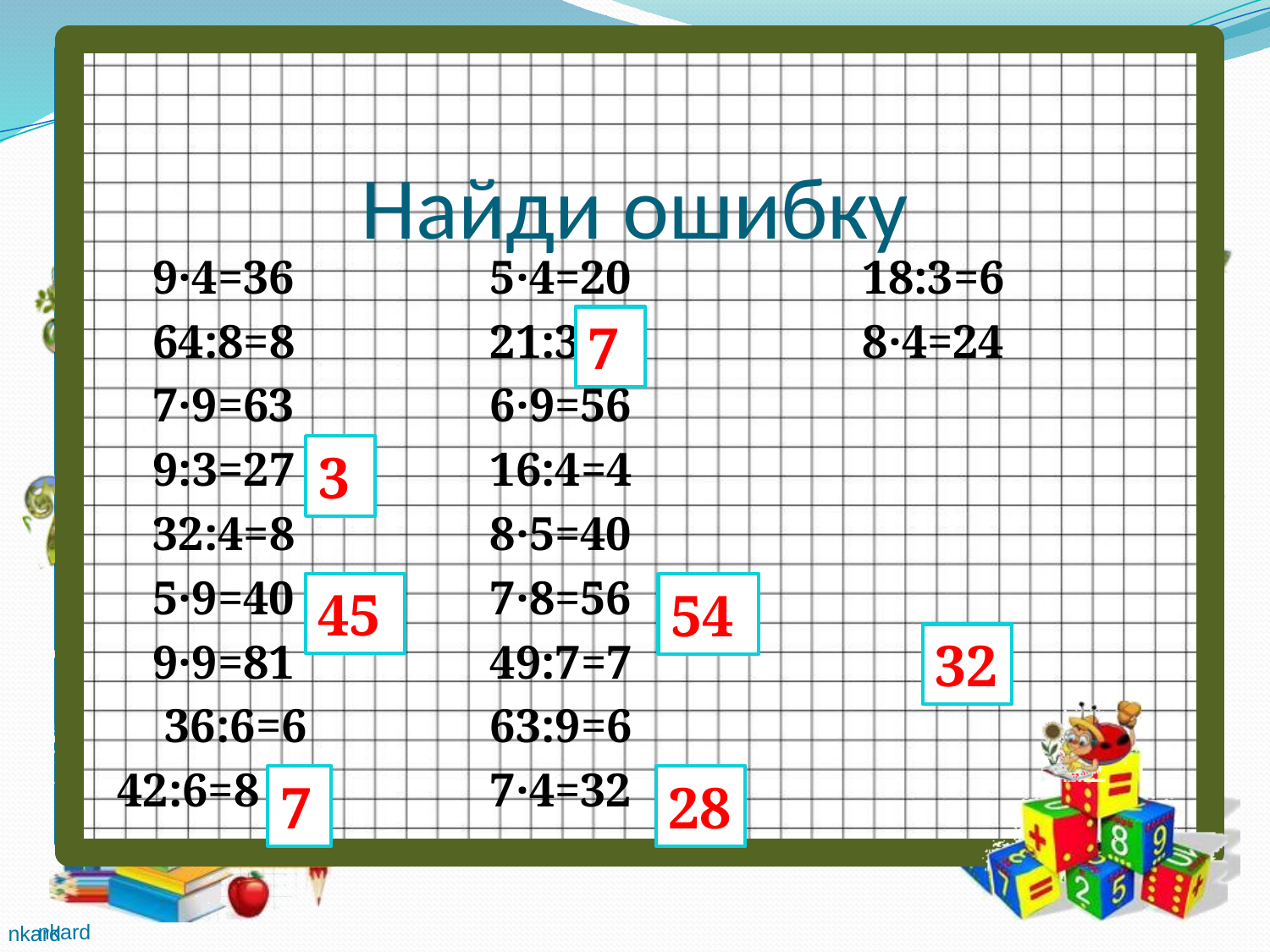

# Найди ошибку
   9·4=36
   64:8=8
   7·9=63
   9:3=27
   32:4=8
   5·9=40
   9·9=81
    36:6=6
42:6=8
5·4=20
21:3=7
6·9=56
16:4=4
8·5=40
7·8=56
49:7=7
63:9=6
7·4=32
18:3=6
8·4=24
7
3
45
54
32
7
28